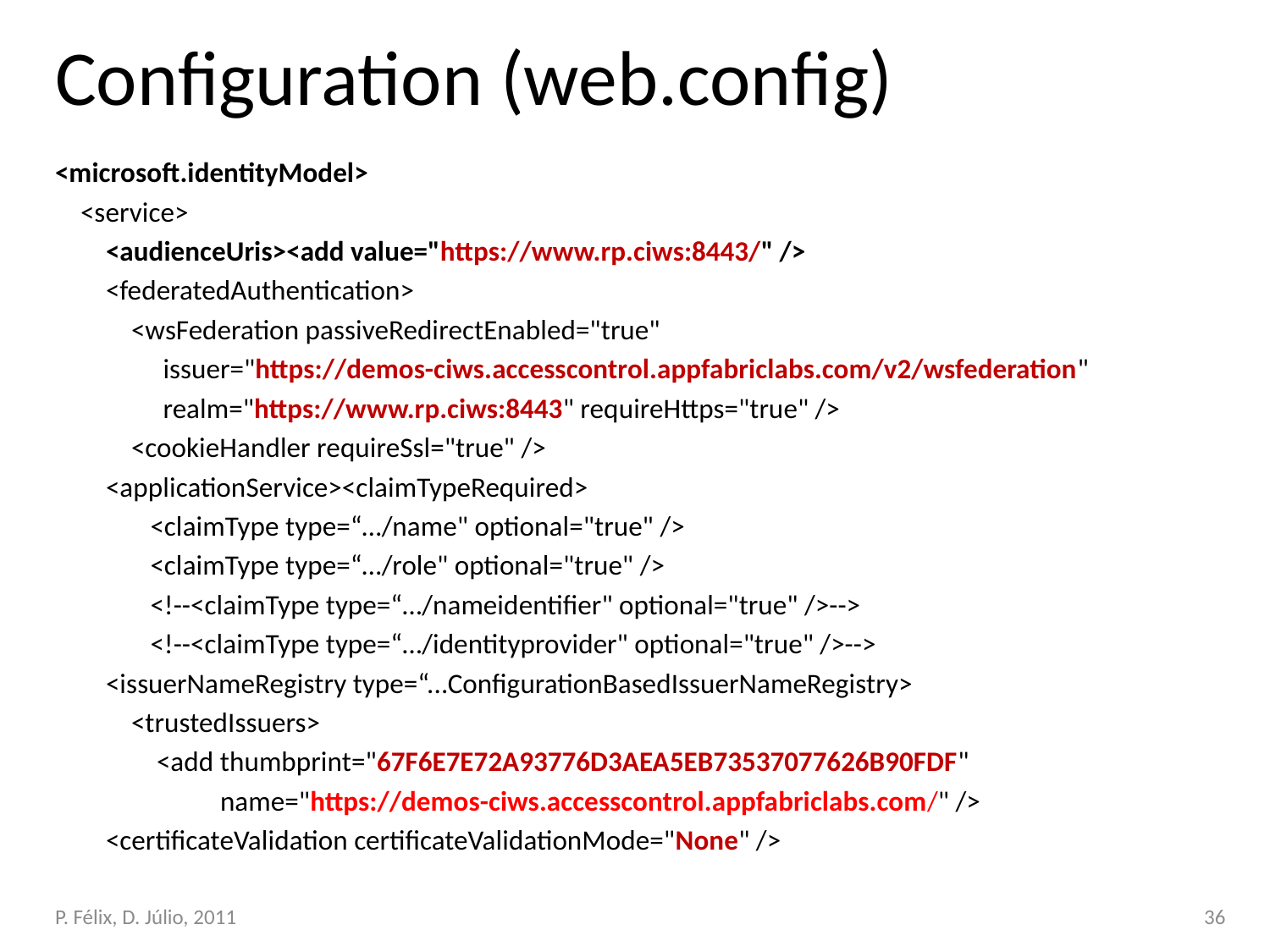

# Configuration (web.config)
<microsoft.identityModel>
    <service>
        <audienceUris><add value="https://www.rp.ciws:8443/" />
        <federatedAuthentication>
            <wsFederation passiveRedirectEnabled="true"
                 issuer="https://demos-ciws.accesscontrol.appfabriclabs.com/v2/wsfederation"
                 realm="https://www.rp.ciws:8443" requireHttps="true" />
            <cookieHandler requireSsl="true" />
        <applicationService><claimTypeRequired>
               <claimType type=“…/name" optional="true" />
               <claimType type=“…/role" optional="true" />
               <!--<claimType type=“…/nameidentifier" optional="true" />-->
               <!--<claimType type=“…/identityprovider" optional="true" />-->
        <issuerNameRegistry type=“...ConfigurationBasedIssuerNameRegistry>
            <trustedIssuers>
                <add thumbprint="67F6E7E72A93776D3AEA5EB73537077626B90FDF"
                          name="https://demos-ciws.accesscontrol.appfabriclabs.com/" />
        <certificateValidation certificateValidationMode="None" />

P. Félix, D. Júlio, 2011
36